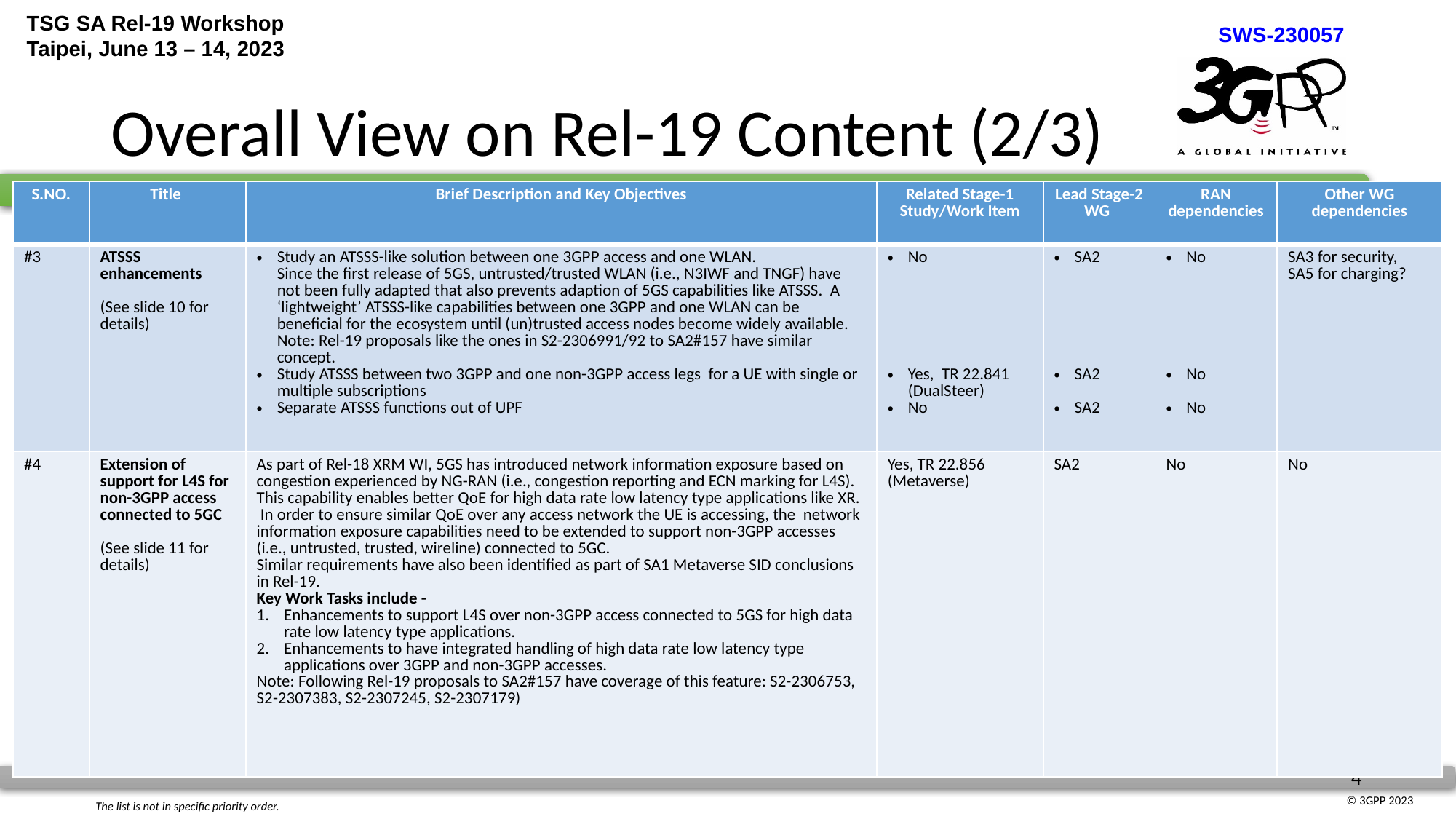

# Overall View on Rel-19 Content (2/3)
| S.NO. | Title | Brief Description and Key Objectives | Related Stage-1 Study/Work Item | Lead Stage-2 WG | RAN dependencies | Other WG dependencies |
| --- | --- | --- | --- | --- | --- | --- |
| #3 | ATSSS enhancements (See slide 10 for details) | Study an ATSSS-like solution between one 3GPP access and one WLAN. Since the first release of 5GS, untrusted/trusted WLAN (i.e., N3IWF and TNGF) have not been fully adapted that also prevents adaption of 5GS capabilities like ATSSS. A ‘lightweight’ ATSSS-like capabilities between one 3GPP and one WLAN can be beneficial for the ecosystem until (un)trusted access nodes become widely available. Note: Rel-19 proposals like the ones in S2-2306991/92 to SA2#157 have similar concept. Study ATSSS between two 3GPP and one non-3GPP access legs for a UE with single or multiple subscriptions Separate ATSSS functions out of UPF | No Yes, TR 22.841 (DualSteer) No | SA2 SA2 SA2 | No No No | SA3 for security, SA5 for charging? |
| #4 | Extension of support for L4S for non-3GPP access connected to 5GC (See slide 11 for details) | As part of Rel-18 XRM WI, 5GS has introduced network information exposure based on congestion experienced by NG-RAN (i.e., congestion reporting and ECN marking for L4S). This capability enables better QoE for high data rate low latency type applications like XR. In order to ensure similar QoE over any access network the UE is accessing, the network information exposure capabilities need to be extended to support non-3GPP accesses (i.e., untrusted, trusted, wireline) connected to 5GC. Similar requirements have also been identified as part of SA1 Metaverse SID conclusions in Rel-19. Key Work Tasks include - Enhancements to support L4S over non-3GPP access connected to 5GS for high data rate low latency type applications. Enhancements to have integrated handling of high data rate low latency type applications over 3GPP and non-3GPP accesses. Note: Following Rel-19 proposals to SA2#157 have coverage of this feature: S2-2306753, S2-2307383, S2-2307245, S2-2307179) | Yes, TR 22.856 (Metaverse) | SA2 | No | No |
The list is not in specific priority order.